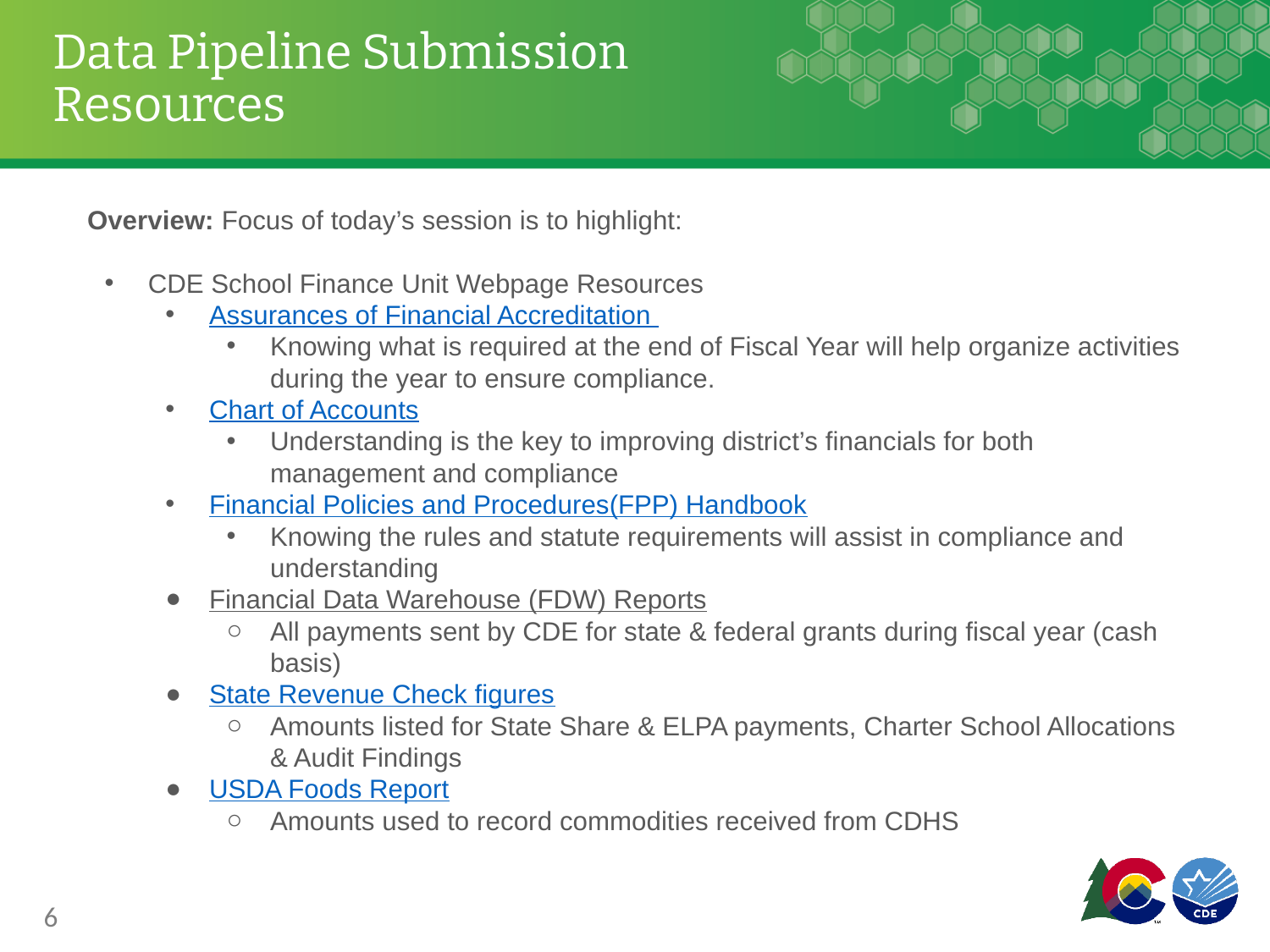

# Data Pipeline Submission
Resources
Overview: Focus of today’s session is to highlight:

CDE School Finance Unit Webpage Resources
Assurances of Financial Accreditation
Knowing what is required at the end of Fiscal Year will help organize activities during the year to ensure compliance.
Chart of Accounts
Understanding is the key to improving district’s financials for both management and compliance
Financial Policies and Procedures(FPP) Handbook
Knowing the rules and statute requirements will assist in compliance and understanding
Financial Data Warehouse (FDW) Reports
All payments sent by CDE for state & federal grants during fiscal year (cash basis)
State Revenue Check figures
Amounts listed for State Share & ELPA payments, Charter School Allocations & Audit Findings
USDA Foods Report
Amounts used to record commodities received from CDHS

6